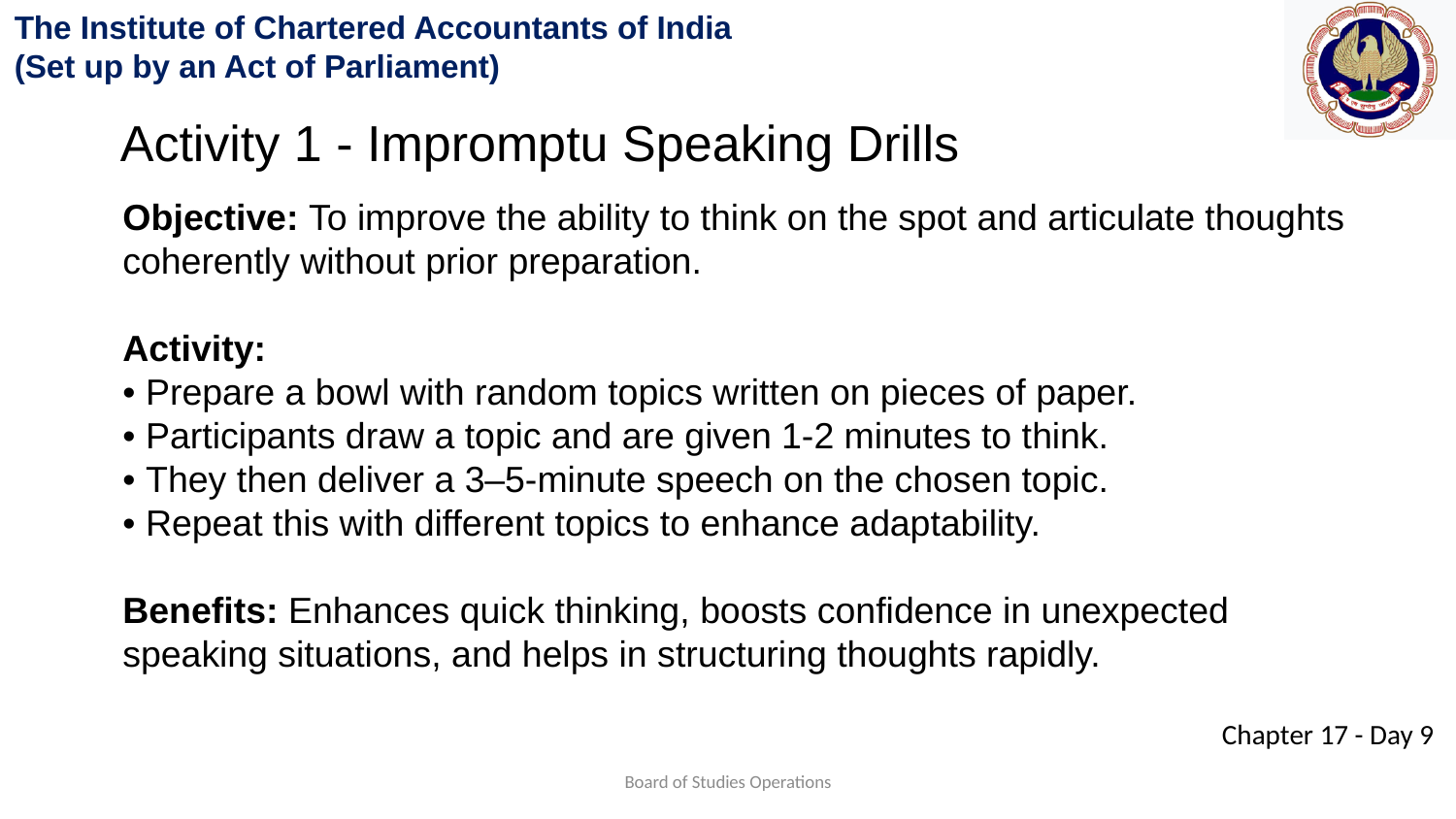

Activity 1 - Impromptu Speaking Drills
Objective: To improve the ability to think on the spot and articulate thoughts coherently without prior preparation.

Activity:
• Prepare a bowl with random topics written on pieces of paper.
• Participants draw a topic and are given 1-2 minutes to think.
• They then deliver a 3–5-minute speech on the chosen topic.
• Repeat this with different topics to enhance adaptability.

Benefits: Enhances quick thinking, boosts confidence in unexpected speaking situations, and helps in structuring thoughts rapidly.
Board of Studies Operations